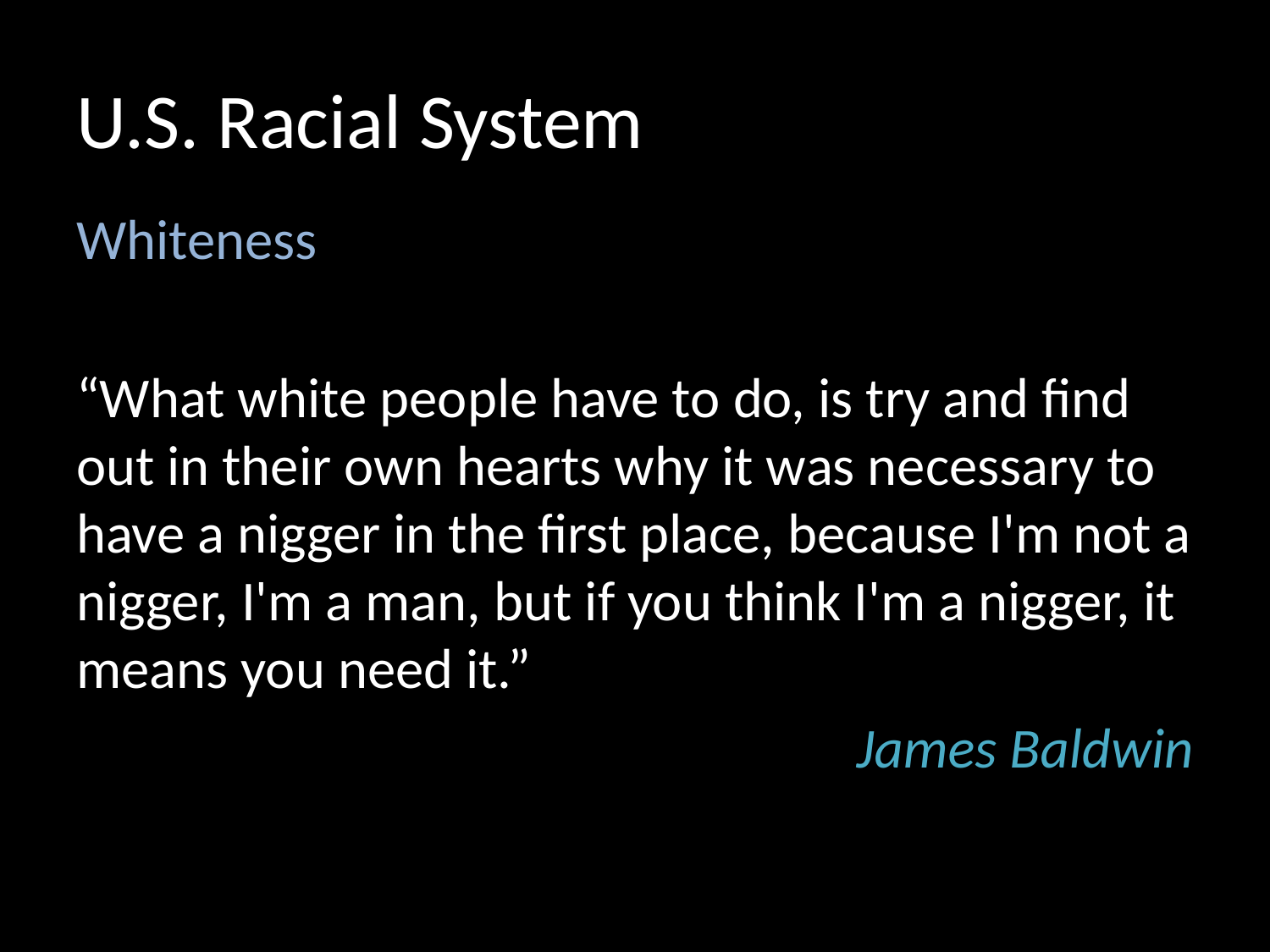

# U.S. Racial System
Whiteness

“What white people have to do, is try and find out in their own hearts why it was necessary to have a nigger in the first place, because I'm not a nigger, I'm a man, but if you think I'm a nigger, it means you need it.”
James Baldwin